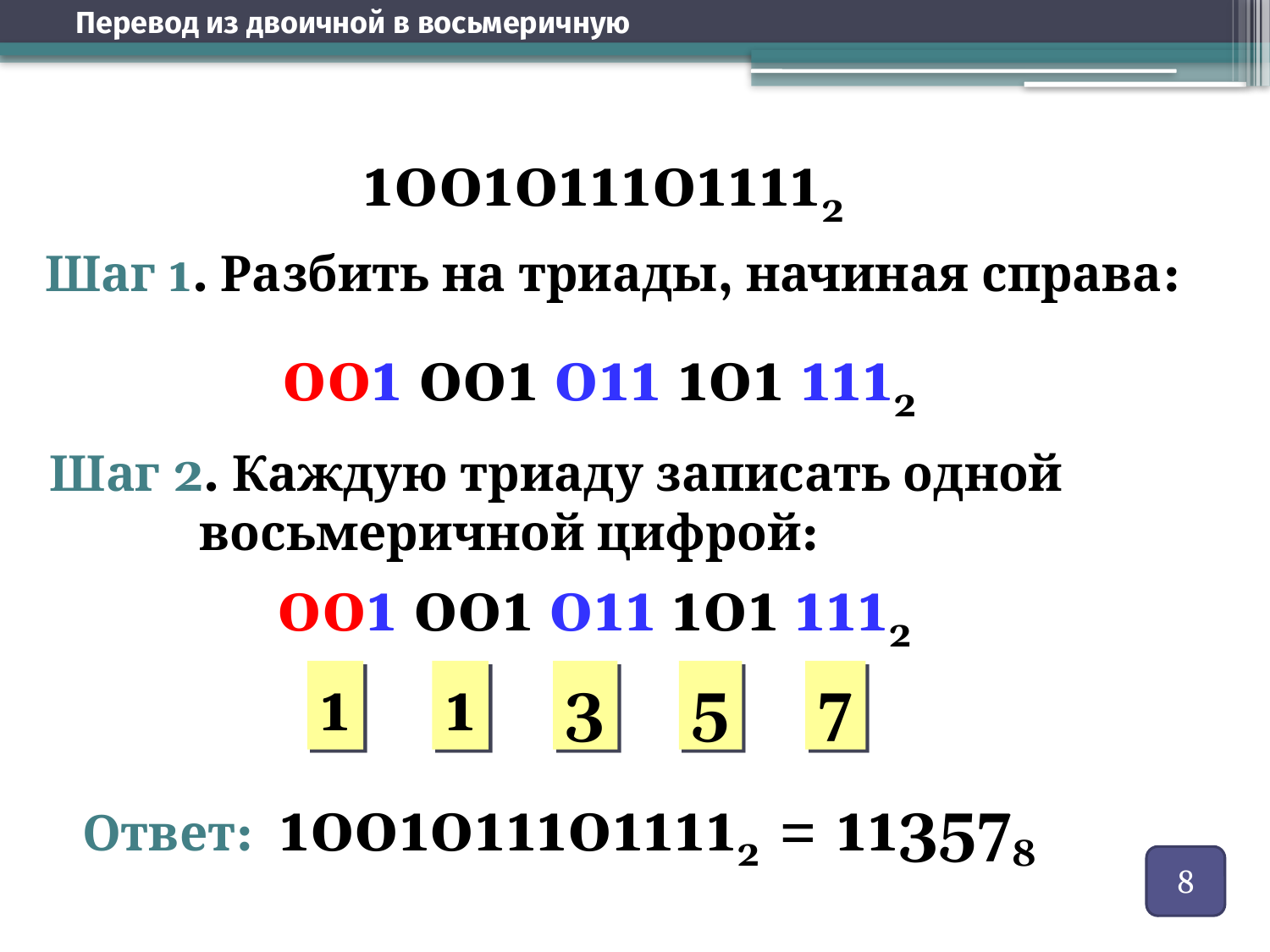

# Перевод из двоичной в восьмеричную
10010111011112
Шаг 1. Разбить на триады, начиная справа:
001 001 011 101 1112
Шаг 2. Каждую триаду записать одной
            восьмеричной цифрой:
001 001 011 101 1112
1
1
3
5
7
Ответ:  10010111011112 = 113578
8